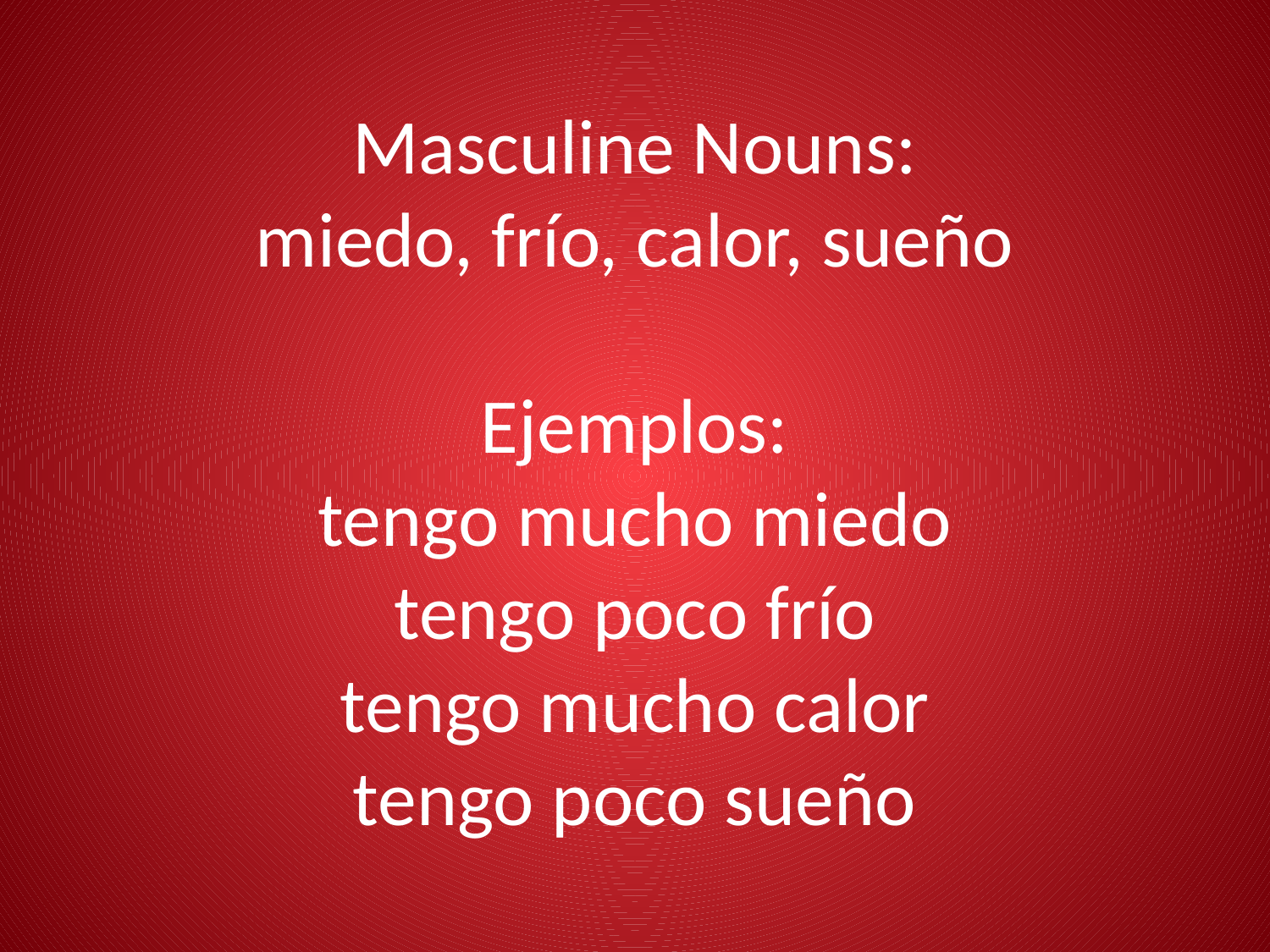

# Masculine Nouns: miedo, frío, calor, sueño Ejemplos: tengo mucho miedo tengo poco frío tengo mucho calor tengo poco sueño